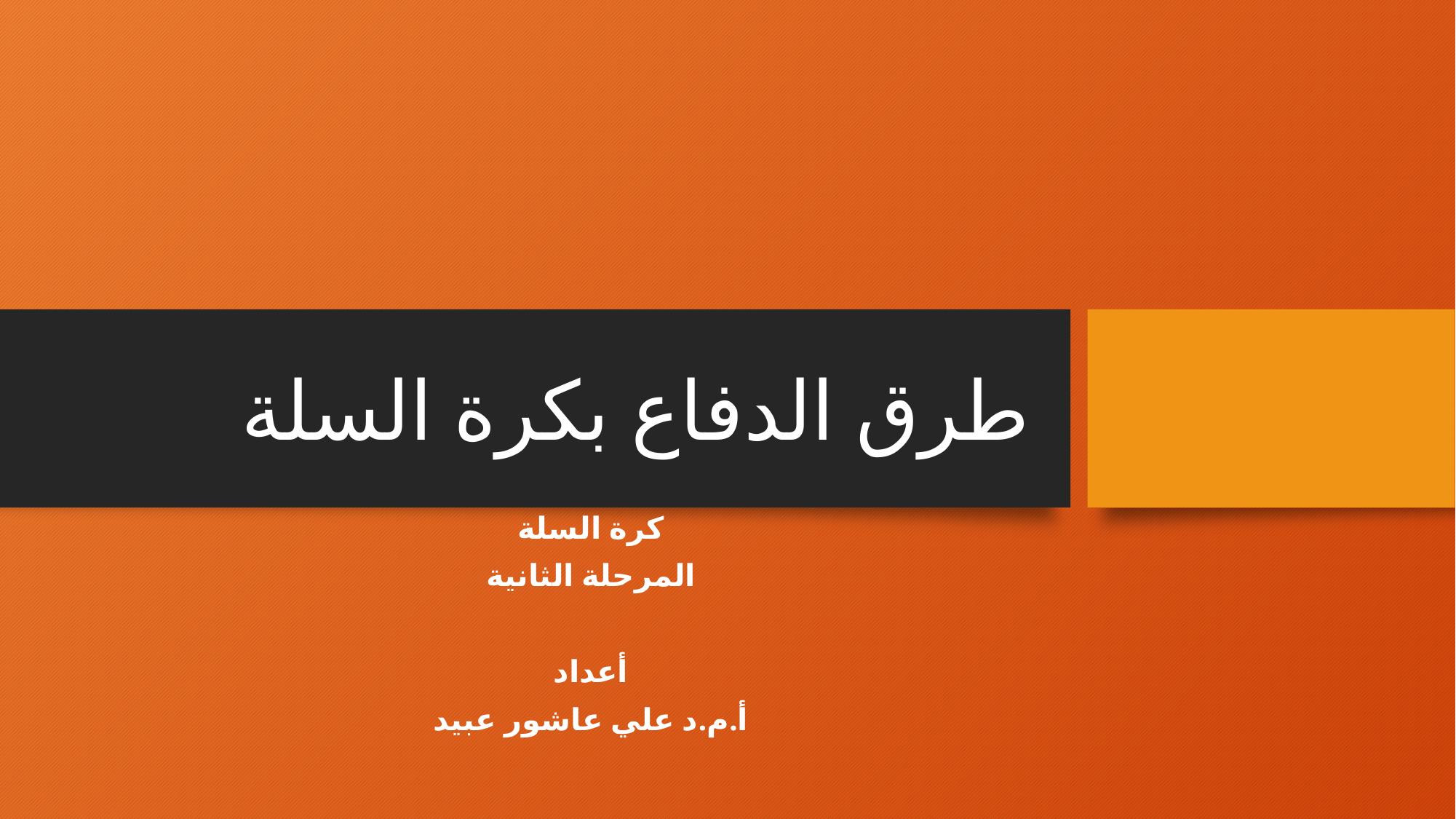

# طرق الدفاع بكرة السلة
كرة السلة
المرحلة الثانية

أعداد
أ.م.د علي عاشور عبيد